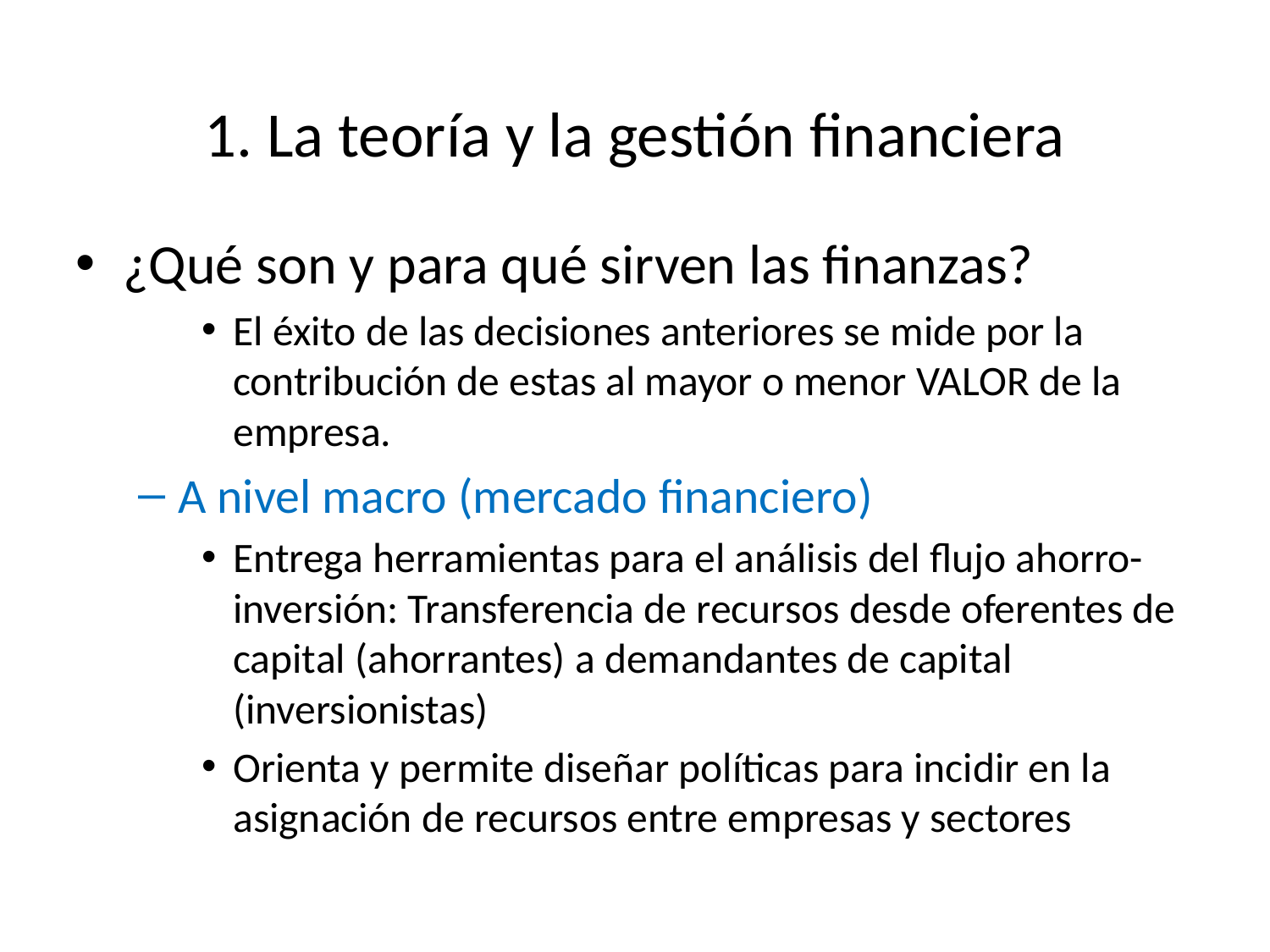

# 1. La teoría y la gestión financiera
¿Qué son y para qué sirven las finanzas?
El éxito de las decisiones anteriores se mide por la contribución de estas al mayor o menor VALOR de la empresa.
A nivel macro (mercado financiero)
Entrega herramientas para el análisis del flujo ahorro-inversión: Transferencia de recursos desde oferentes de capital (ahorrantes) a demandantes de capital (inversionistas)
Orienta y permite diseñar políticas para incidir en la asignación de recursos entre empresas y sectores